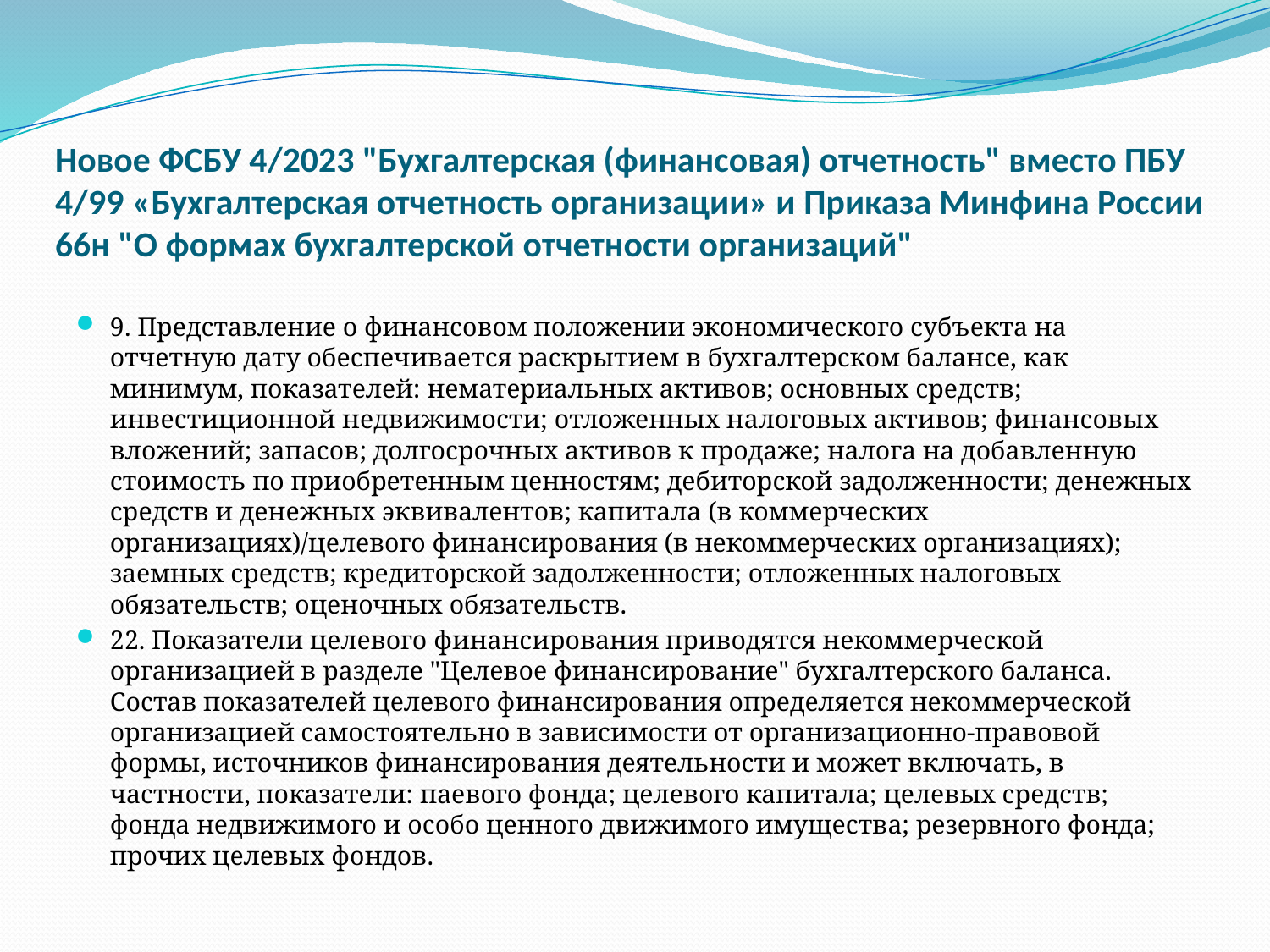

# Новое ФСБУ 4/2023 "Бухгалтерская (финансовая) отчетность" вместо ПБУ 4/99 «Бухгалтерская отчетность организации» и Приказа Минфина России 66н "О формах бухгалтерской отчетности организаций"

9. Представление о финансовом положении экономического субъекта на отчетную дату обеспечивается раскрытием в бухгалтерском балансе, как минимум, показателей: нематериальных активов; основных средств; инвестиционной недвижимости; отложенных налоговых активов; финансовых вложений; запасов; долгосрочных активов к продаже; налога на добавленную стоимость по приобретенным ценностям; дебиторской задолженности; денежных средств и денежных эквивалентов; капитала (в коммерческих организациях)/целевого финансирования (в некоммерческих организациях); заемных средств; кредиторской задолженности; отложенных налоговых обязательств; оценочных обязательств.
22. Показатели целевого финансирования приводятся некоммерческой организацией в разделе "Целевое финансирование" бухгалтерского баланса. Состав показателей целевого финансирования определяется некоммерческой организацией самостоятельно в зависимости от организационно-правовой формы, источников финансирования деятельности и может включать, в частности, показатели: паевого фонда; целевого капитала; целевых средств; фонда недвижимого и особо ценного движимого имущества; резервного фонда; прочих целевых фондов.